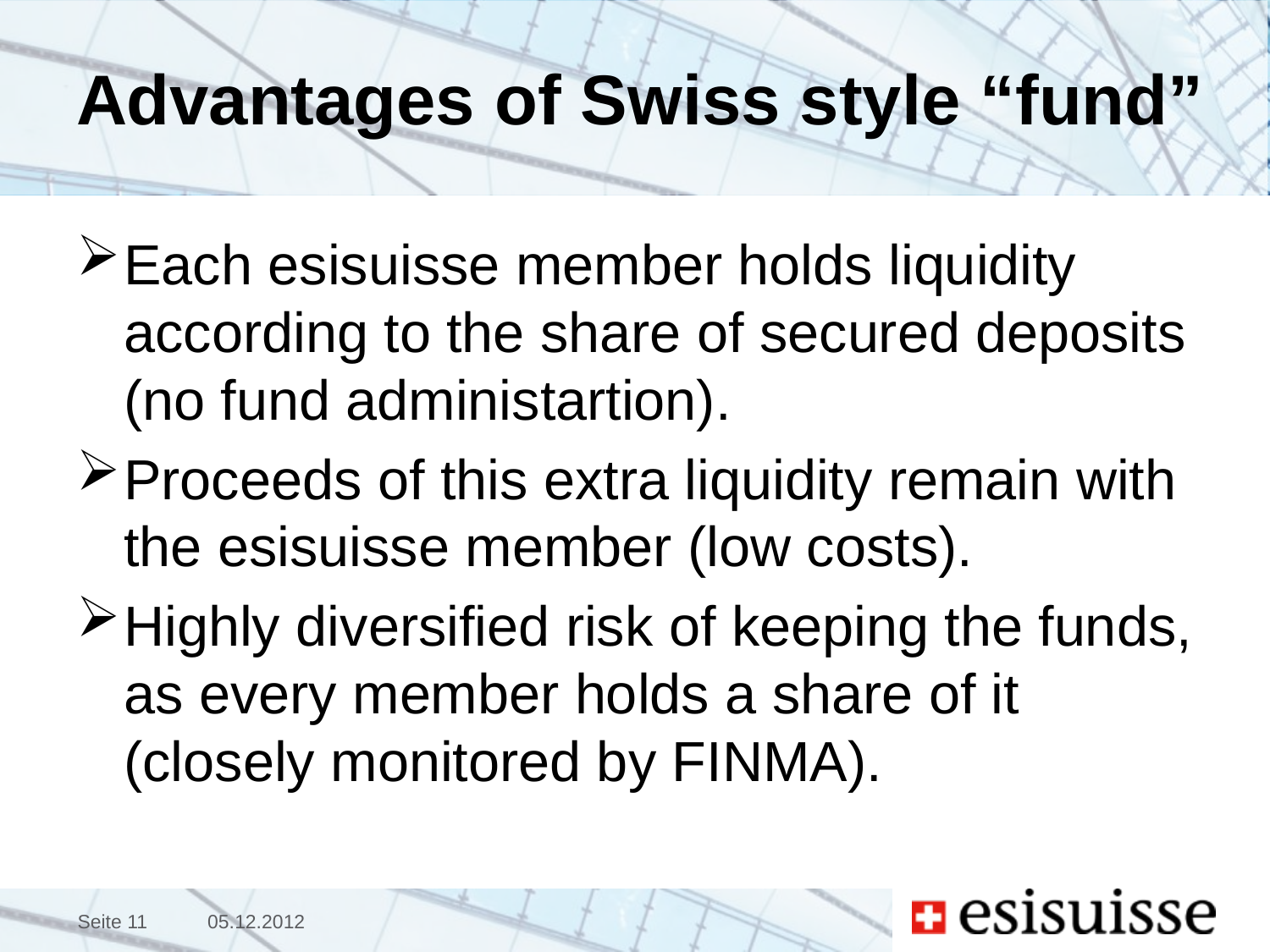

# Advantages of Swiss style “fund”
Each esisuisse member holds liquidity according to the share of secured deposits (no fund administartion).
Proceeds of this extra liquidity remain with the esisuisse member (low costs).
Highly diversified risk of keeping the funds, as every member holds a share of it (closely monitored by FINMA).

Seite 11
05.12.2012